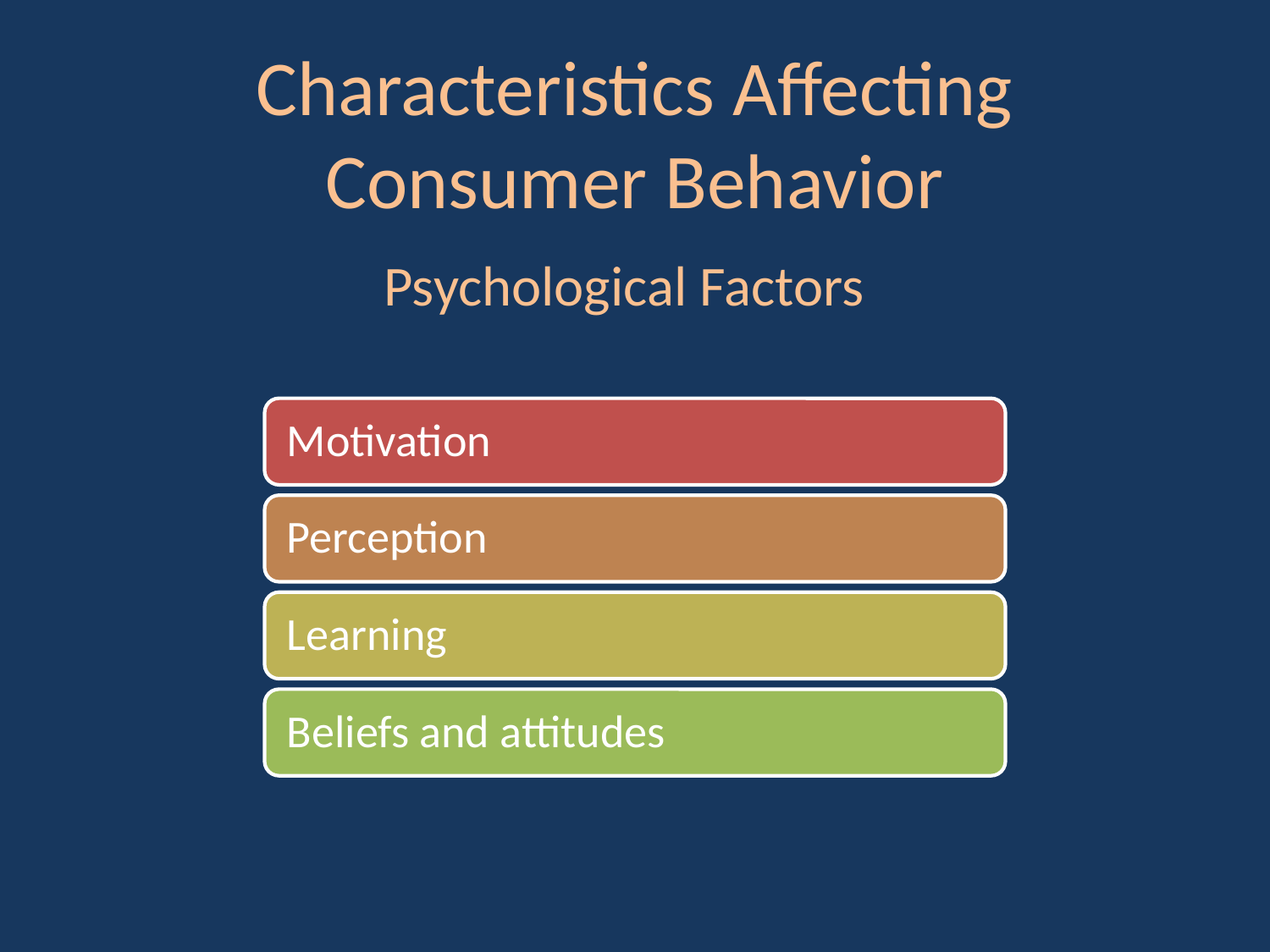

Characteristics Affecting Consumer Behavior
Psychological Factors
Motivation
Perception
Learning
Beliefs and attitudes